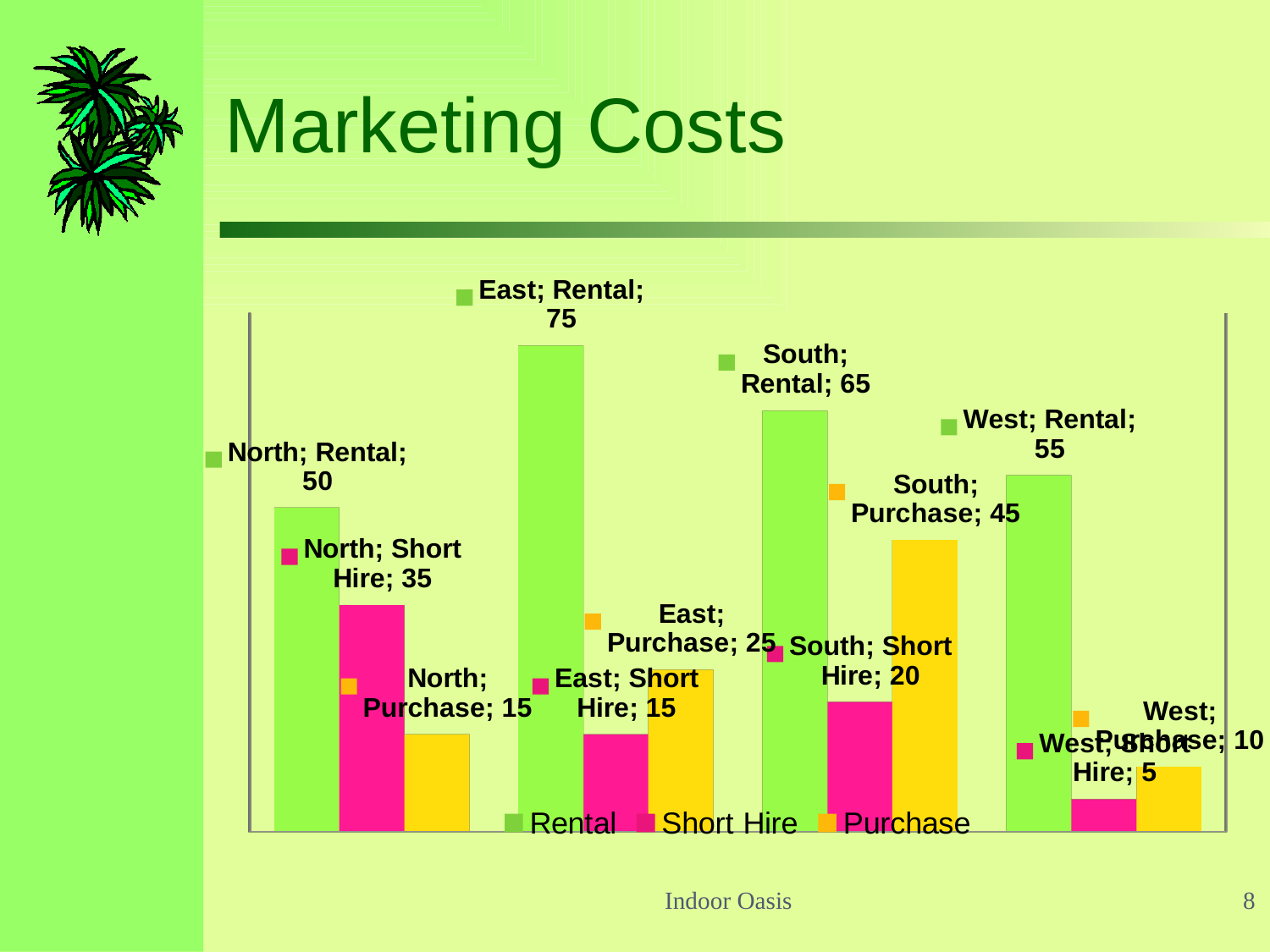

# Marketing Costs

[unsupported chart]

Indoor Oasis
8